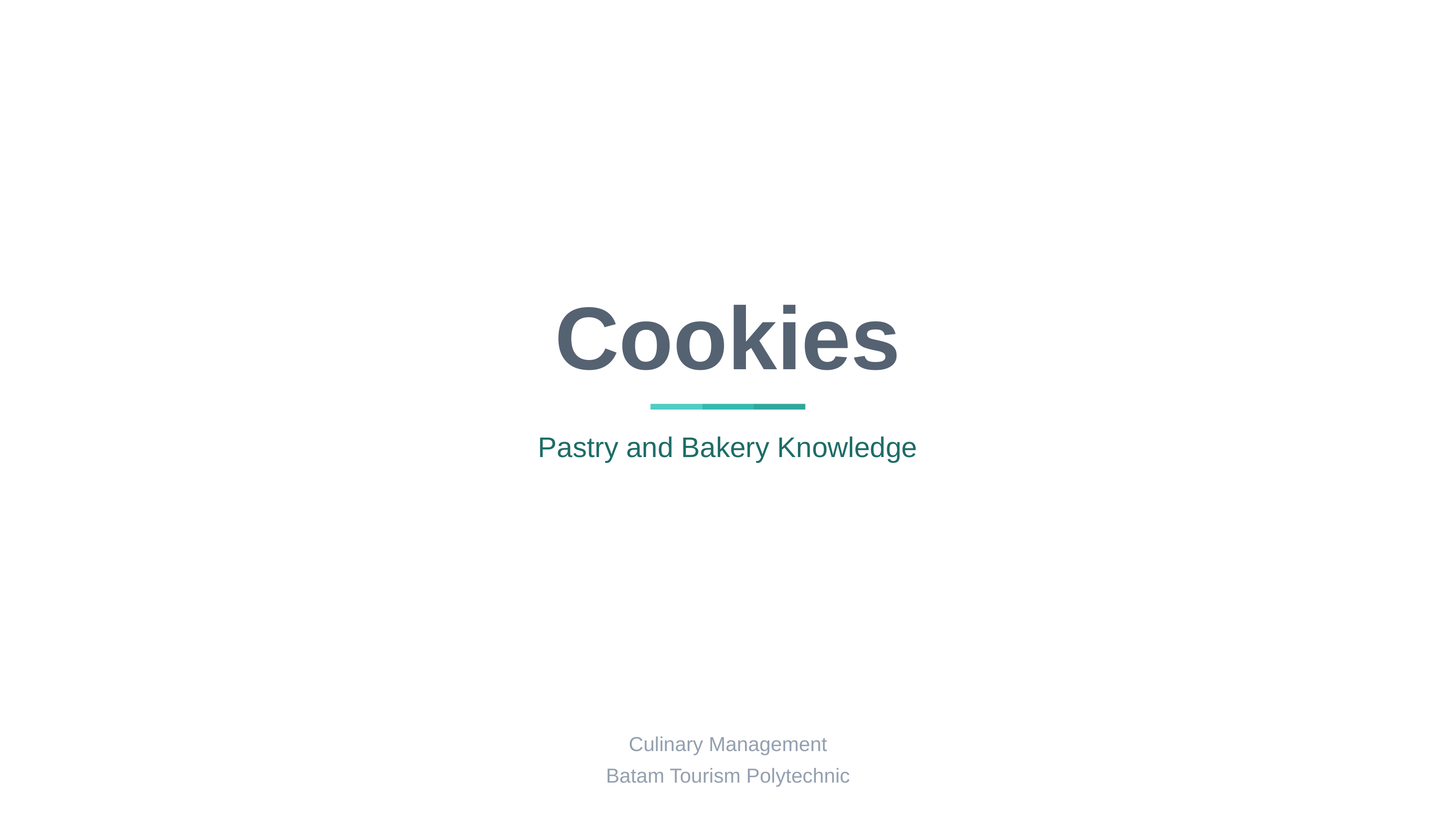

# Cookies
Pastry and Bakery Knowledge
Culinary Management
Batam Tourism Polytechnic